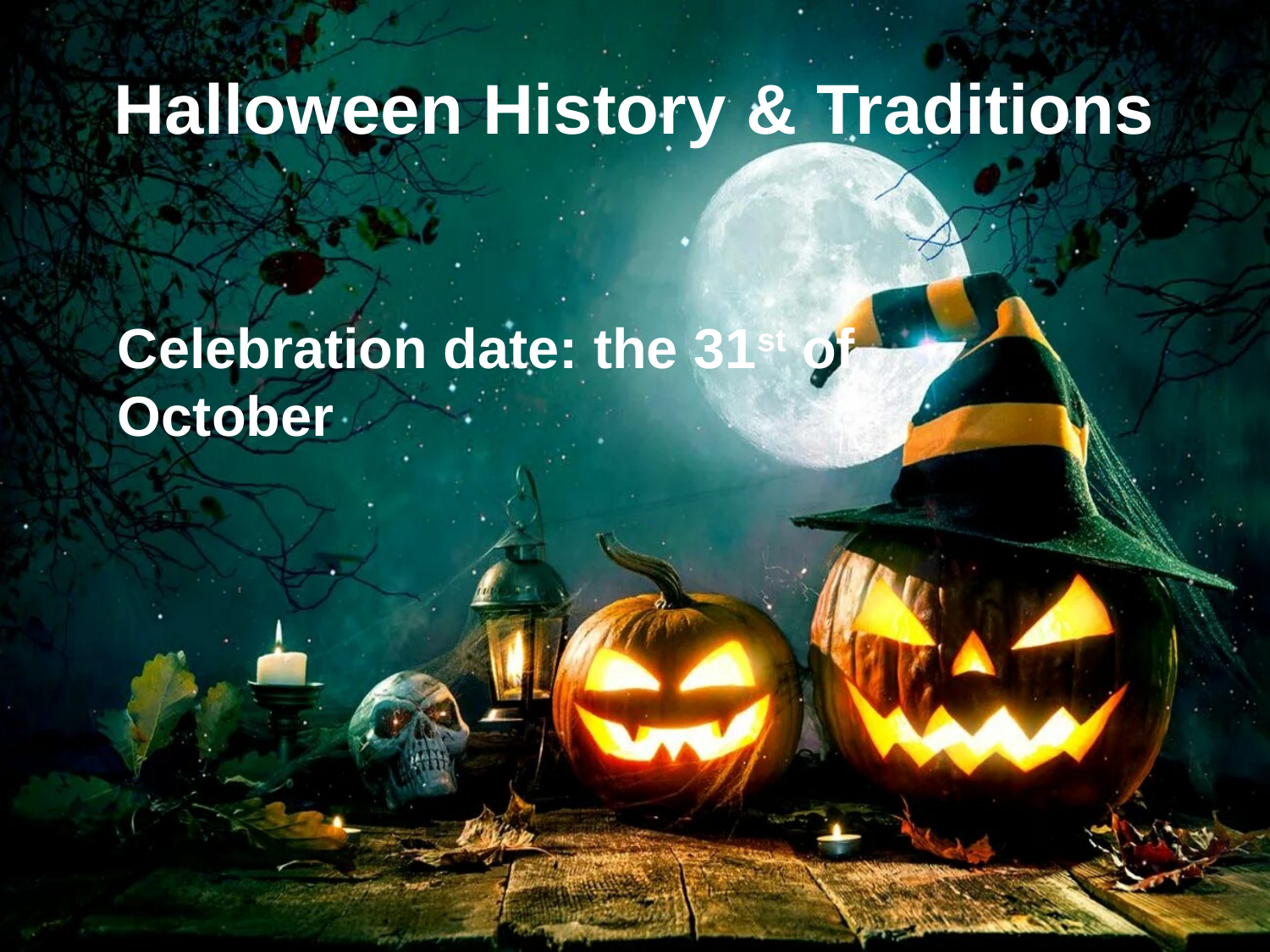

# Halloween History & Traditions
Celebration date: the 31st of October